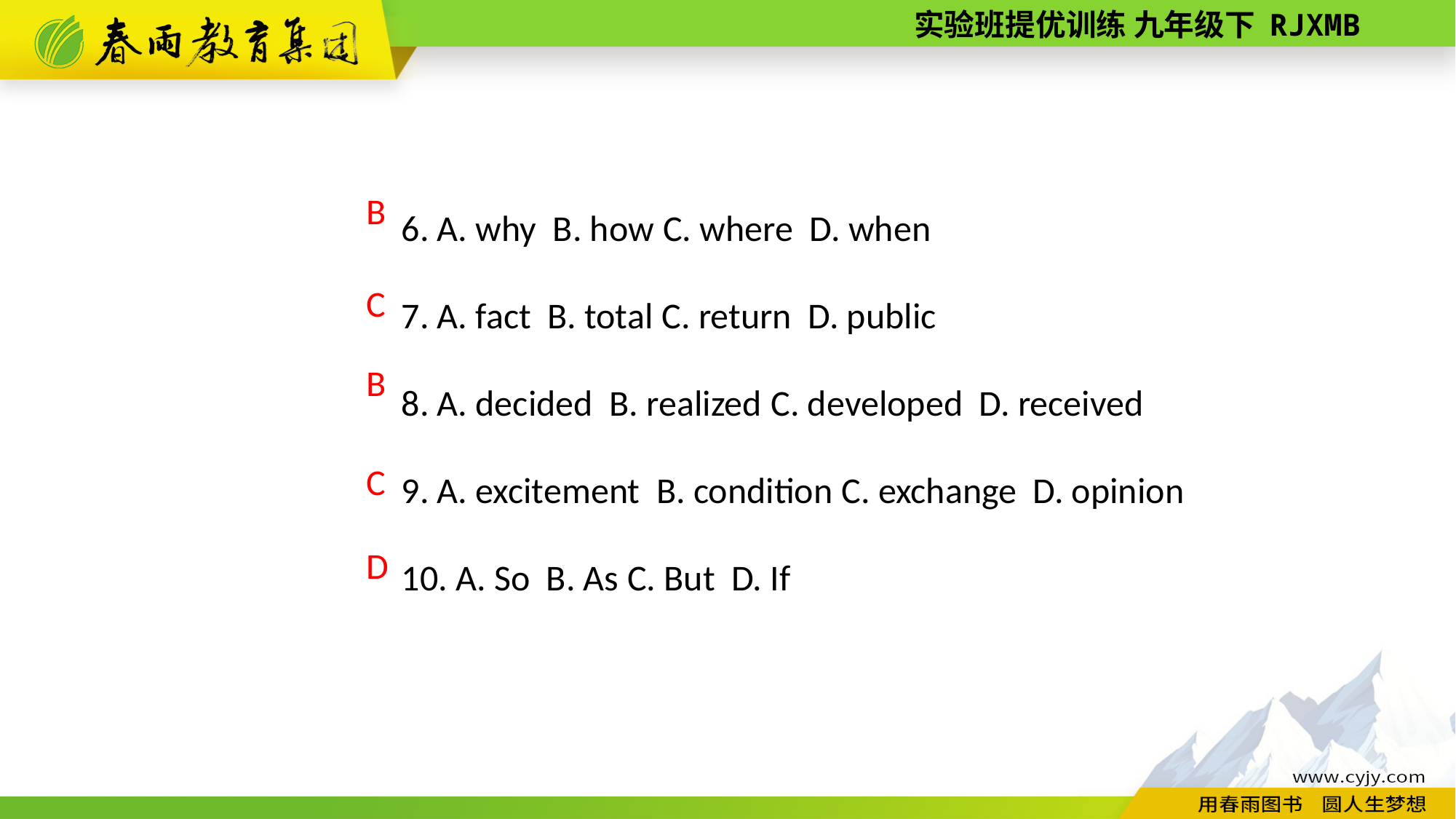

6. A. why  B. how  C. where  D. when
7. A. fact  B. total  C. return  D. public
8. A. decided  B. realized  C. developed  D. received
9. A. excitement  B. condition  C. exchange  D. opinion
10. A. So  B. As  C. But  D. If
B
C
B
C
D